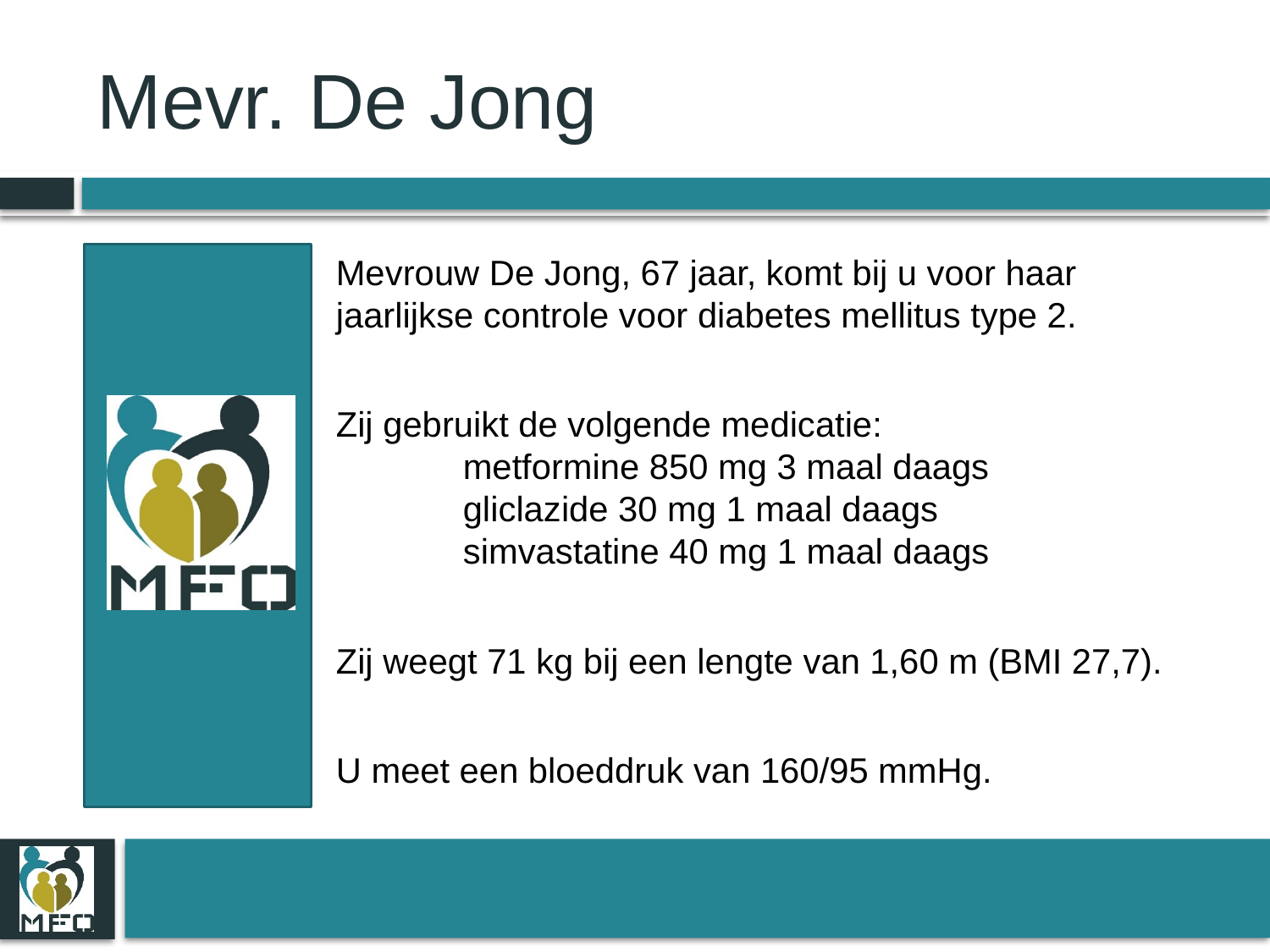

# Mevr. De Jong
Mevrouw De Jong, 67 jaar, komt bij u voor haar jaarlijkse controle voor diabetes mellitus type 2.

Zij gebruikt de volgende medicatie:
	metformine 850 mg 3 maal daags
	gliclazide 30 mg 1 maal daags
	simvastatine 40 mg 1 maal daags

Zij weegt 71 kg bij een lengte van 1,60 m (BMI 27,7).

U meet een bloeddruk van 160/95 mmHg.